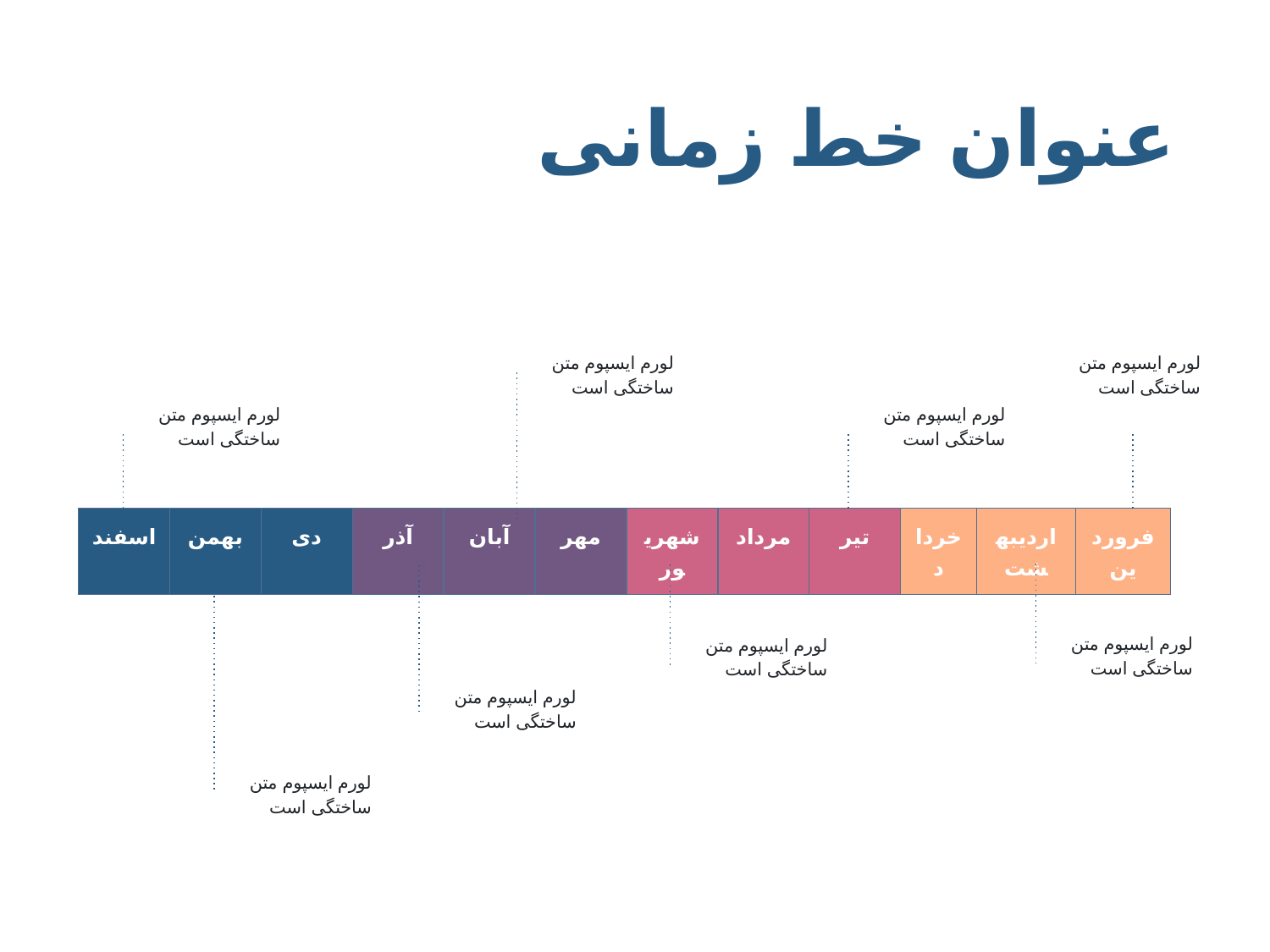

# عنوان خط زمانی
لورم ایسپوم متن ساختگی است
لورم ایسپوم متن ساختگی است
لورم ایسپوم متن ساختگی است
لورم ایسپوم متن ساختگی است
| اسفند | بهمن | دی | آذر | آبان | مهر | شهریور | مرداد | تیر | خرداد | اردیبهشت | فروردین |
| --- | --- | --- | --- | --- | --- | --- | --- | --- | --- | --- | --- |
لورم ایسپوم متن ساختگی است
لورم ایسپوم متن ساختگی است
لورم ایسپوم متن ساختگی است
لورم ایسپوم متن ساختگی است